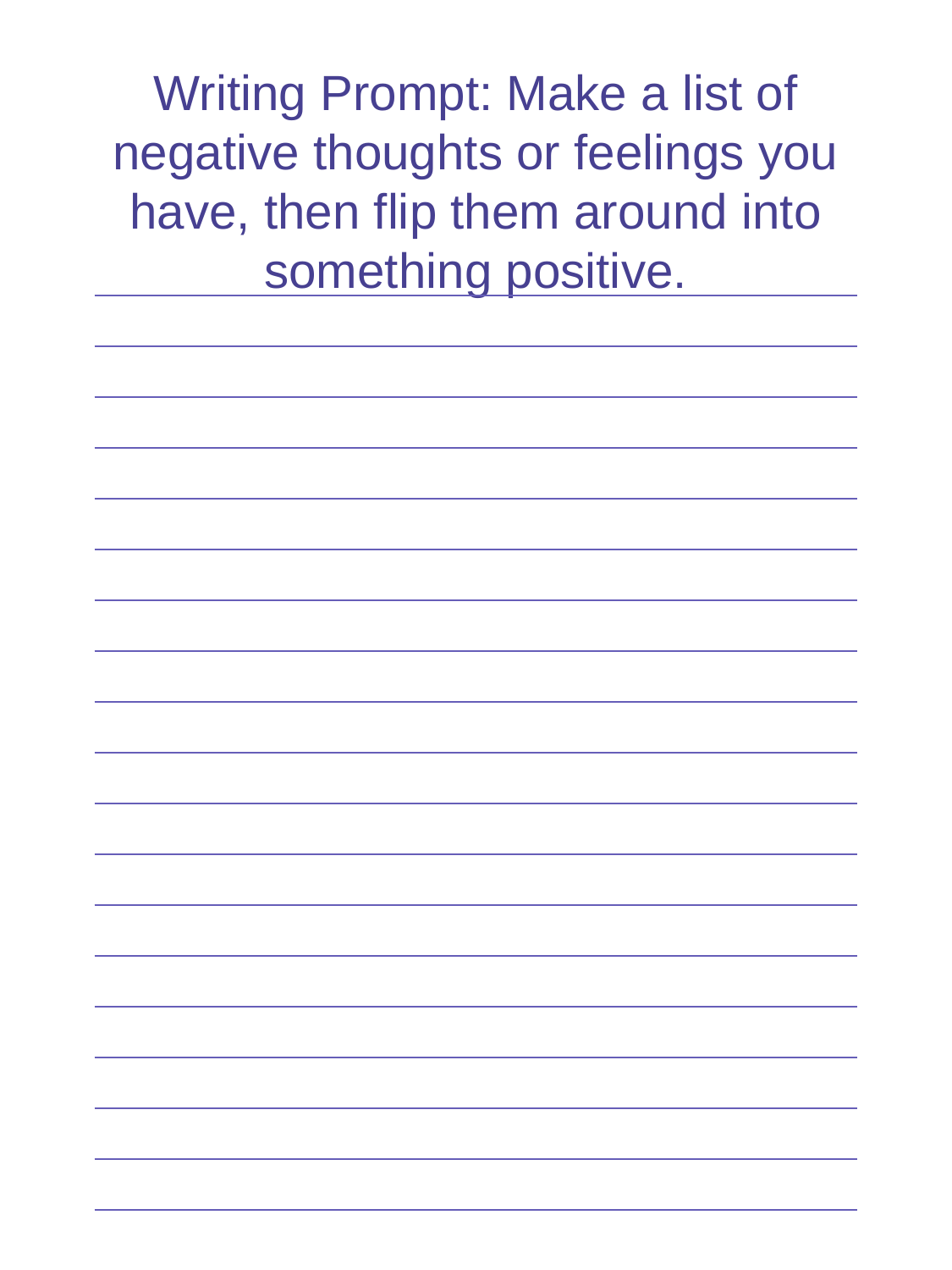

Writing Prompt: Make a list of negative thoughts or feelings you have, then flip them around into something positive.
|  |
| --- |
|  |
|  |
|  |
|  |
|  |
|  |
|  |
|  |
|  |
|  |
|  |
|  |
|  |
|  |
|  |
|  |
|  |